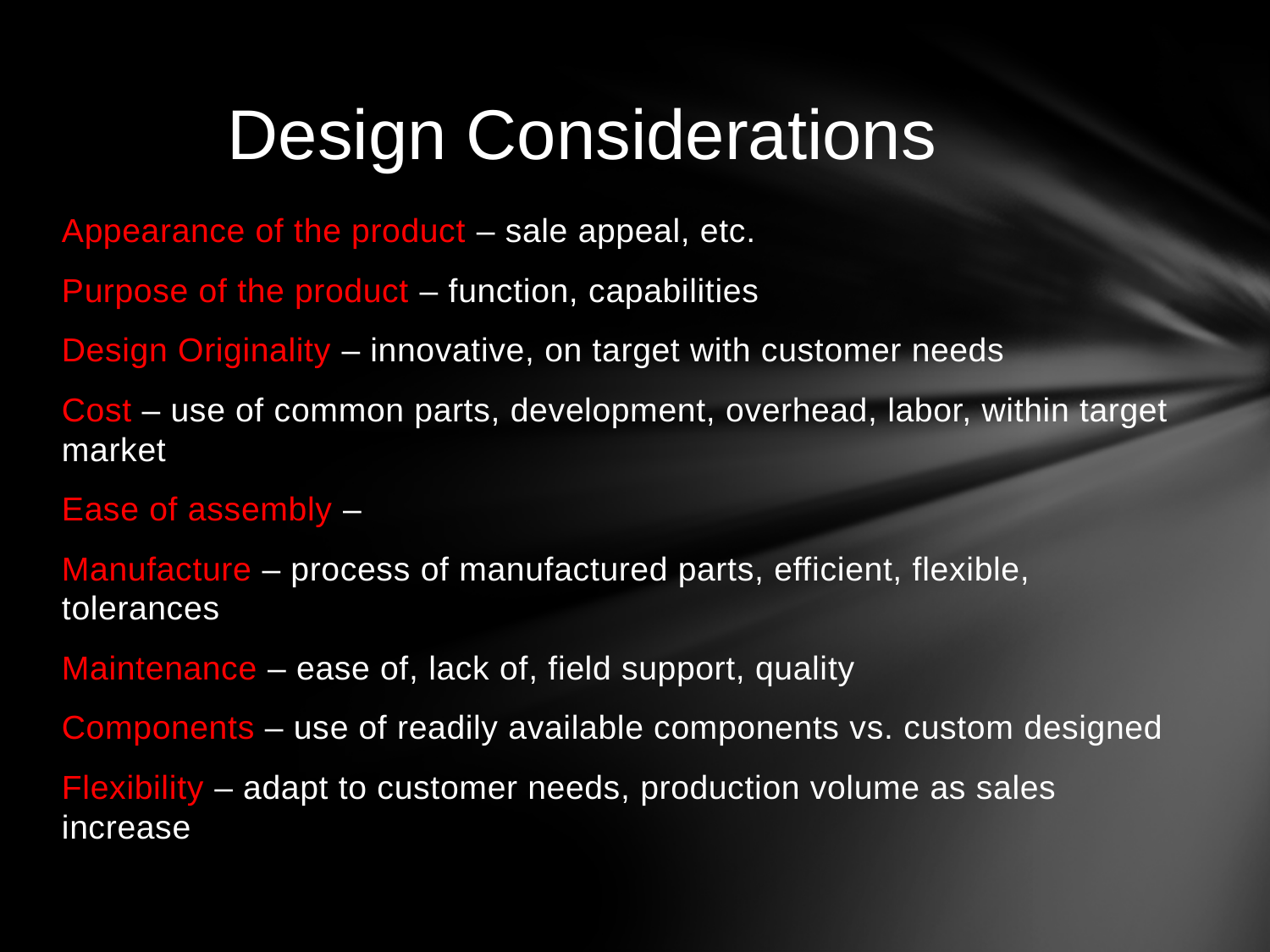

# Design Considerations
Appearance of the product – sale appeal, etc.
Purpose of the product – function, capabilities
Design Originality – innovative, on target with customer needs
Cost – use of common parts, development, overhead, labor, within target market
Ease of assembly –
Manufacture – process of manufactured parts, efficient, flexible, tolerances
Maintenance – ease of, lack of, field support, quality
Components – use of readily available components vs. custom designed
Flexibility – adapt to customer needs, production volume as sales increase